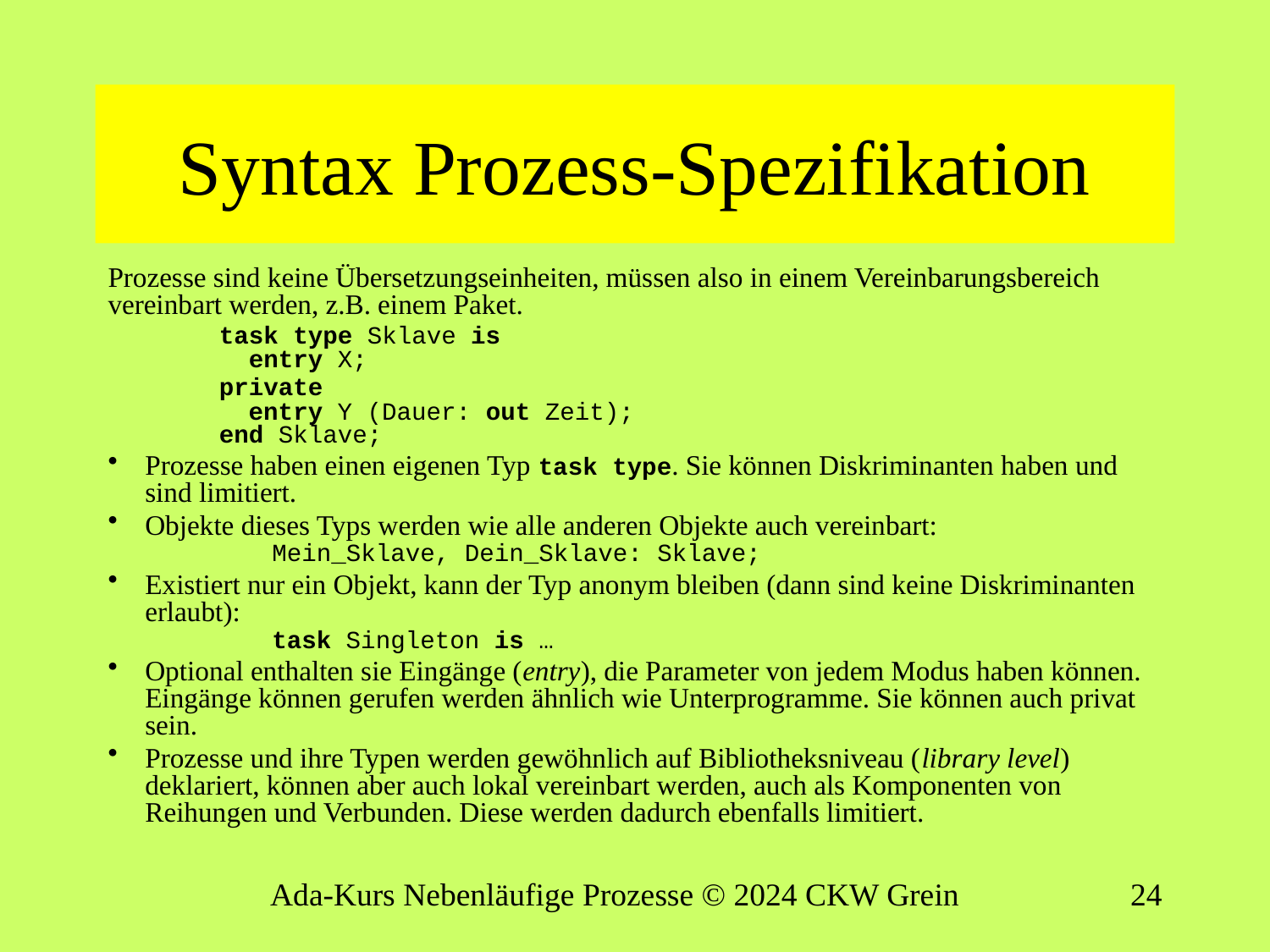

# Syntax Prozess-Spezifikation
Prozesse sind keine Übersetzungseinheiten, müssen also in einem Vereinbarungsbereich vereinbart werden, z.B. einem Paket.
task type Sklave is
  entry X;
private
  entry Y (Dauer: out Zeit);
end Sklave;
Prozesse haben einen eigenen Typ task type. Sie können Diskriminanten haben und sind limitiert.
Objekte dieses Typs werden wie alle anderen Objekte auch vereinbart:
	Mein_Sklave, Dein_Sklave: Sklave;
Existiert nur ein Objekt, kann der Typ anonym bleiben (dann sind keine Diskriminanten erlaubt):
	task Singleton is …
Optional enthalten sie Eingänge (entry), die Parameter von jedem Modus haben können. Eingänge können gerufen werden ähnlich wie Unterprogramme. Sie können auch privat sein.
Prozesse und ihre Typen werden gewöhnlich auf Bibliotheksniveau (library level) deklariert, können aber auch lokal vereinbart werden, auch als Komponenten von Reihungen und Verbunden. Diese werden dadurch ebenfalls limitiert.
Ada-Kurs Nebenläufige Prozesse © 2024 CKW Grein
24